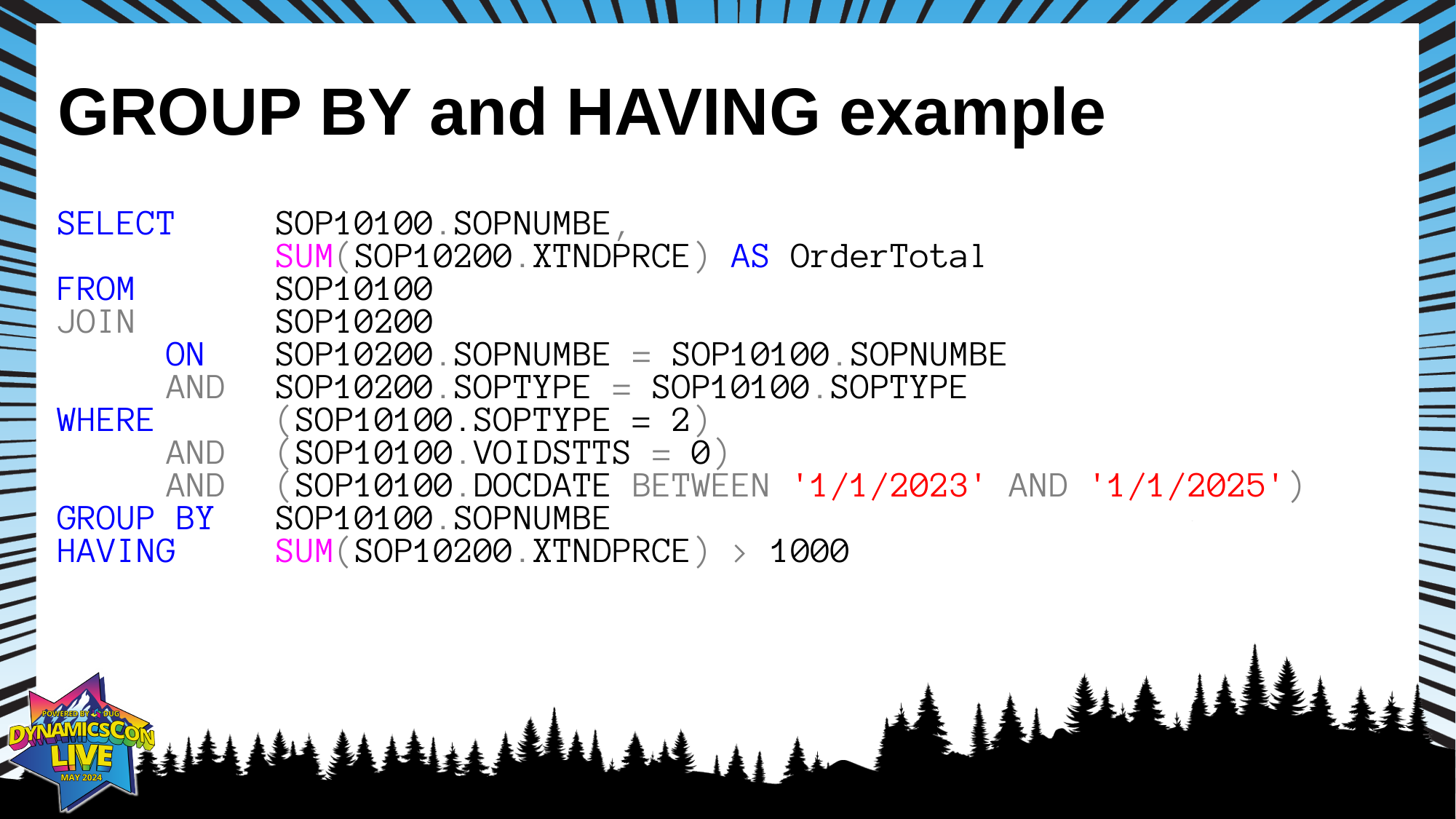

# GROUP BY and HAVING example
SELECT	SOP10100.SOPNUMBE,
		SUM(SOP10200.XTNDPRCE) AS OrderTotal
FROM		SOP10100
JOIN		SOP10200
	ON	SOP10200.SOPNUMBE = SOP10100.SOPNUMBE
	AND	SOP10200.SOPTYPE = SOP10100.SOPTYPE
WHERE		(SOP10100.SOPTYPE = 2)
	AND	(SOP10100.VOIDSTTS = 0)
	AND	(SOP10100.DOCDATE BETWEEN '1/1/2023' AND '1/1/2025')
GROUP BY	SOP10100.SOPNUMBE
HAVING	SUM(SOP10200.XTNDPRCE) > 1000